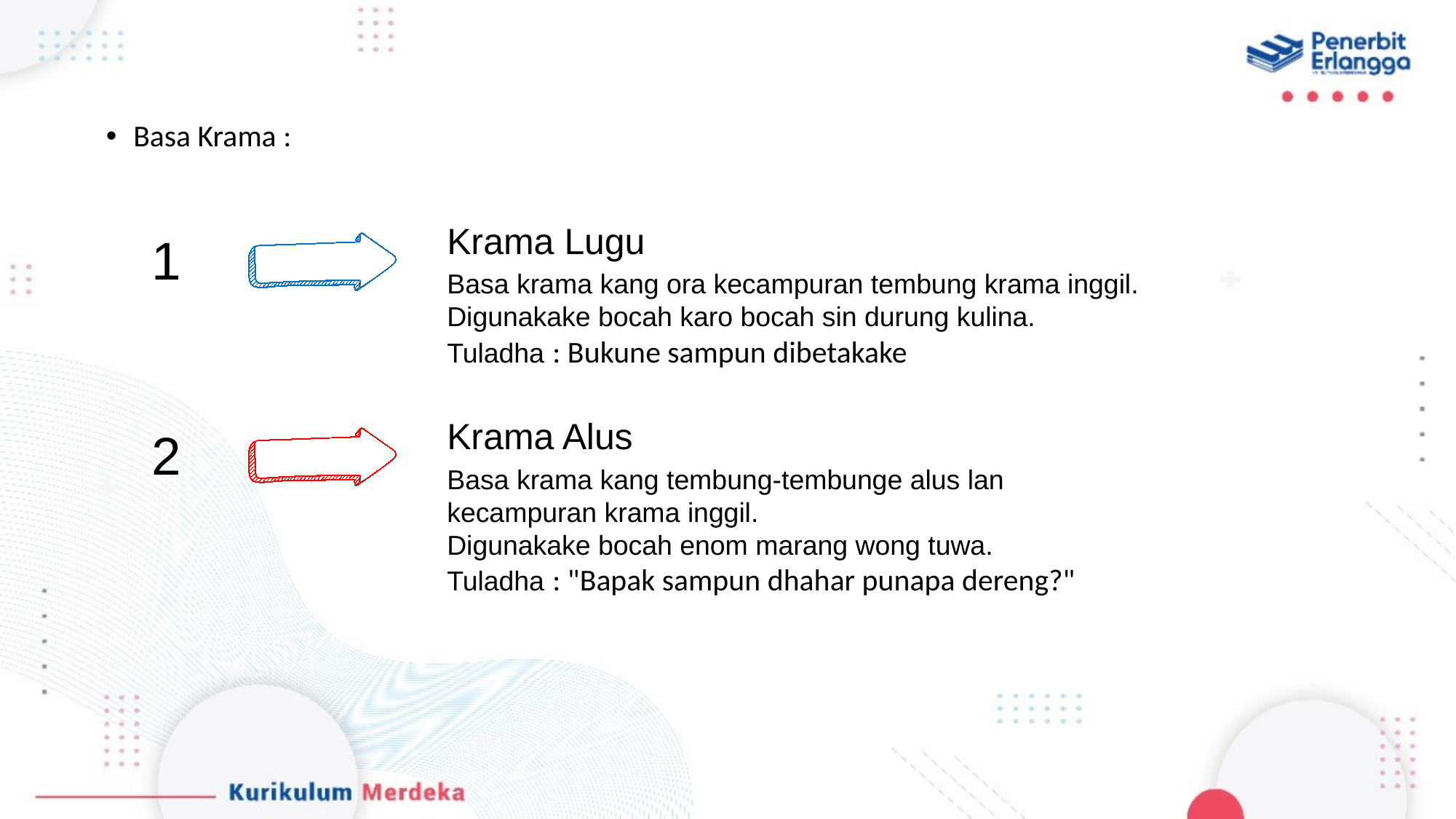

Basa Krama :

Krama Lugu
1
Basa krama kang ora kecampuran tembung krama inggil.
Digunakake bocah karo bocah sin durung kulina.
Tuladha : Bukune sampun dibetakake

Krama Alus
2
Basa krama kang tembung-tembunge alus lan kecampuran krama inggil.
Digunakake bocah enom marang wong tuwa.
Tuladha : "Bapak sampun dhahar punapa dereng?"